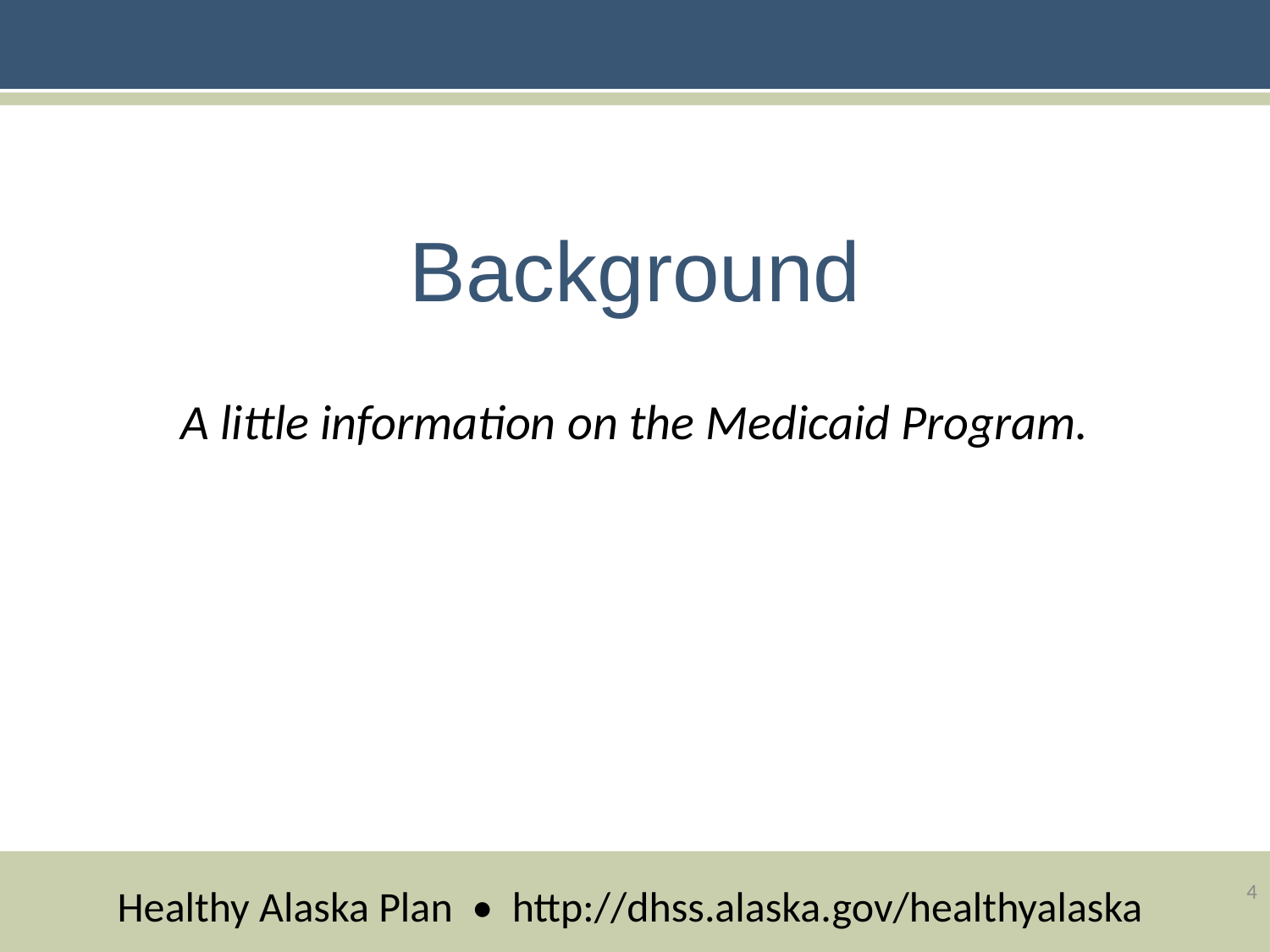

# Background
A little information on the Medicaid Program.
4